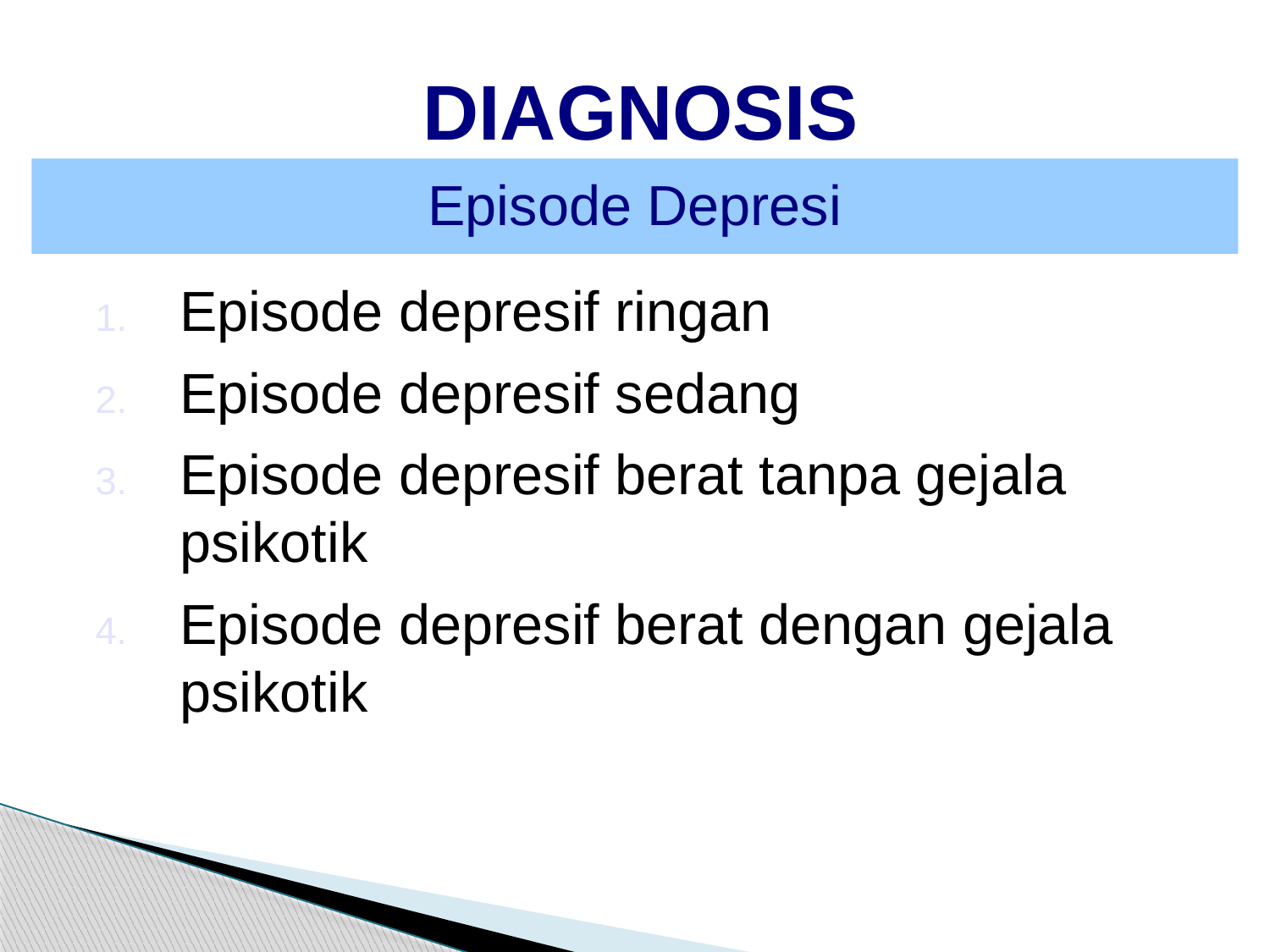

# DIAGNOSIS
Episode Depresi
Episode depresif ringan
Episode depresif sedang
Episode depresif berat tanpa gejala psikotik
Episode depresif berat dengan gejala psikotik